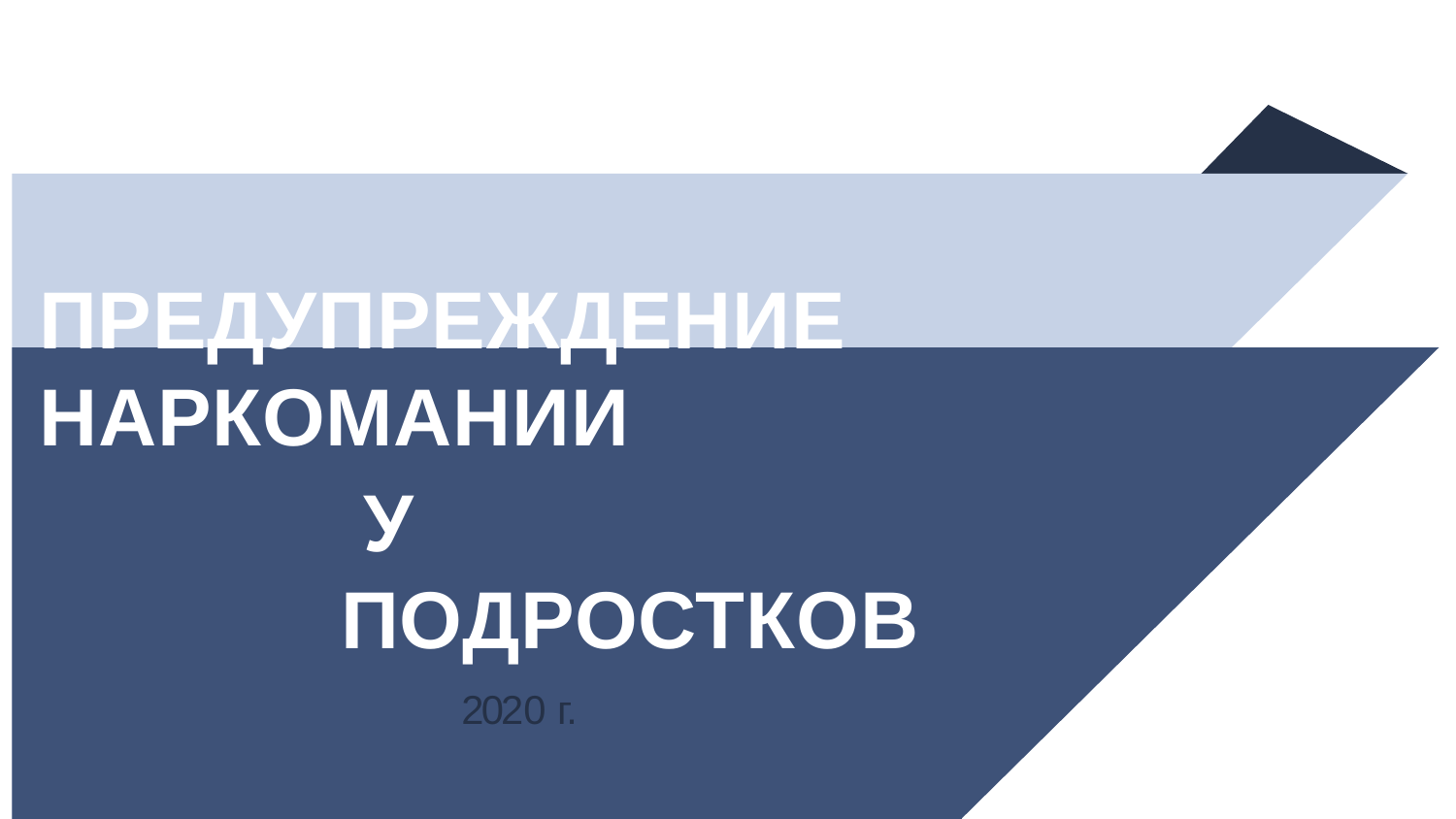

# ПРЕДУПРЕЖДЕНИЕ НАРКОМАНИИ
 У ПОДРОСТКОВ
2020 г.